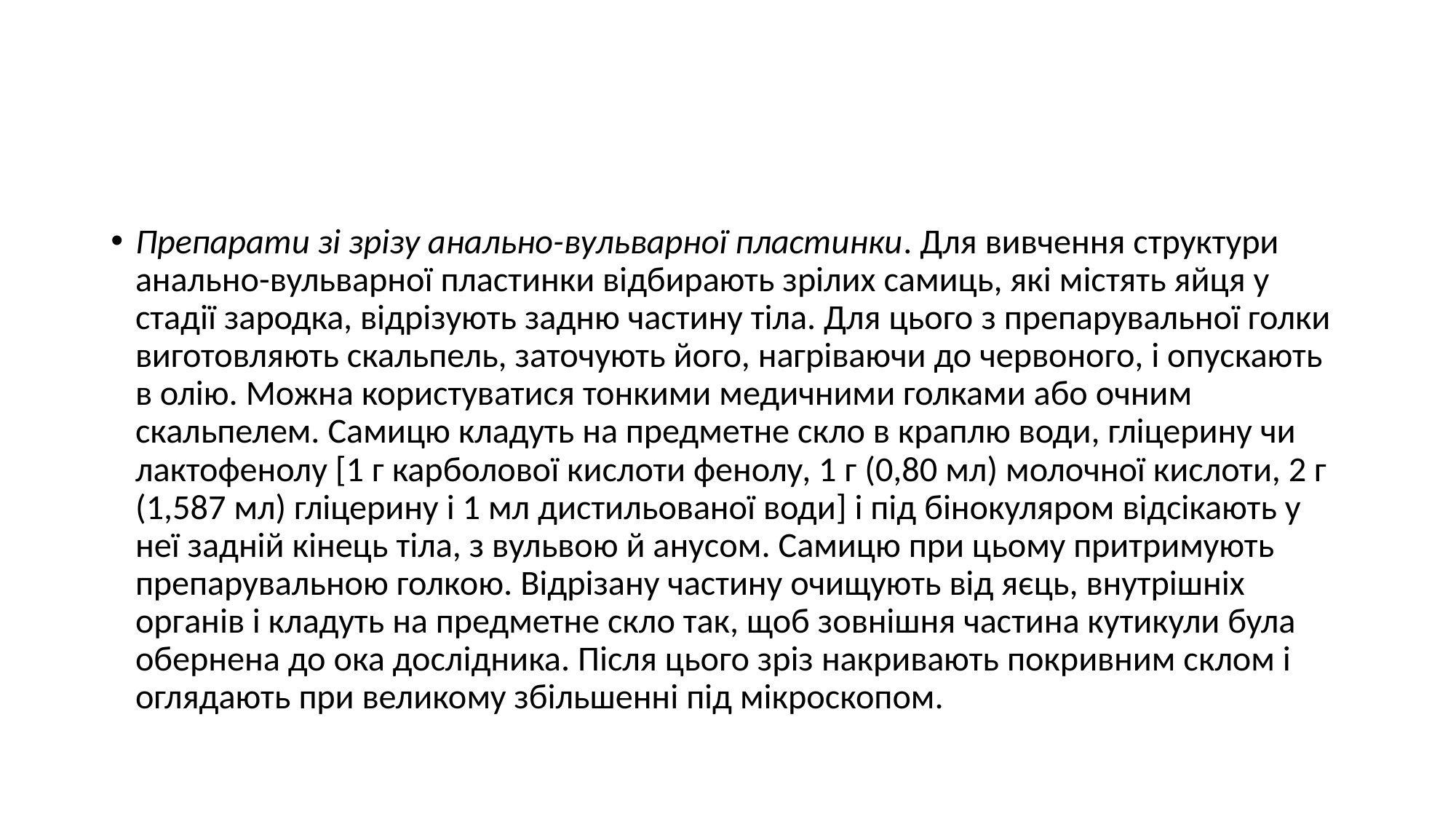

#
Препарати зі зрізу анально-вульварної пластинки. Для вивчення структури анально-вульварної пластинки відбирають зрілих самиць, які містять яйця у стадії зародка, відрізують задню частину тіла. Для цього з препарувальної голки виготовляють скальпель, заточують його, нагріваючи до червоного, і опускають в олію. Можна користуватися тонкими медичними голками або очним скальпелем. Самицю кладуть на предметне скло в краплю води, гліцерину чи лактофенолу [1 г карболової кислоти фенолу, 1 г (0,80 мл) молочної кислоти, 2 г (1,587 мл) гліцерину і 1 мл дистильованої води] і під бінокуляром відсікають у неї задній кінець тіла, з вульвою й анусом. Самицю при цьому притримують препарувальною голкою. Відрізану частину очищують від яєць, внутрішніх органів і кладуть на предметне скло так, щоб зовнішня частина кутикули була обернена до ока дослідника. Після цього зріз накривають покривним склом і оглядають при великому збільшенні під мікроскопом.